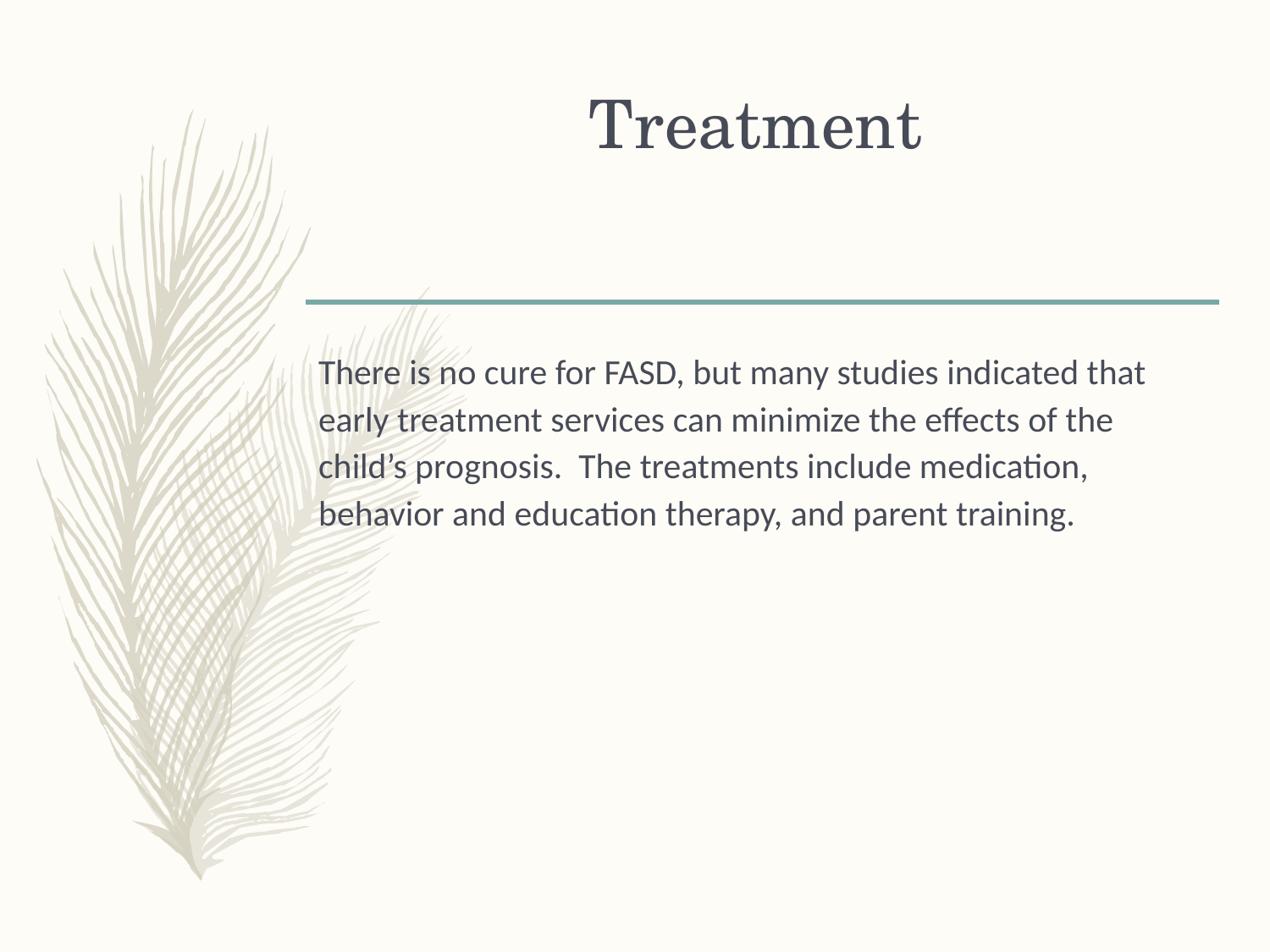

# Treatment
There is no cure for FASD, but many studies indicated that early treatment services can minimize the effects of the child’s prognosis.  The treatments include medication, behavior and education therapy, and parent training.